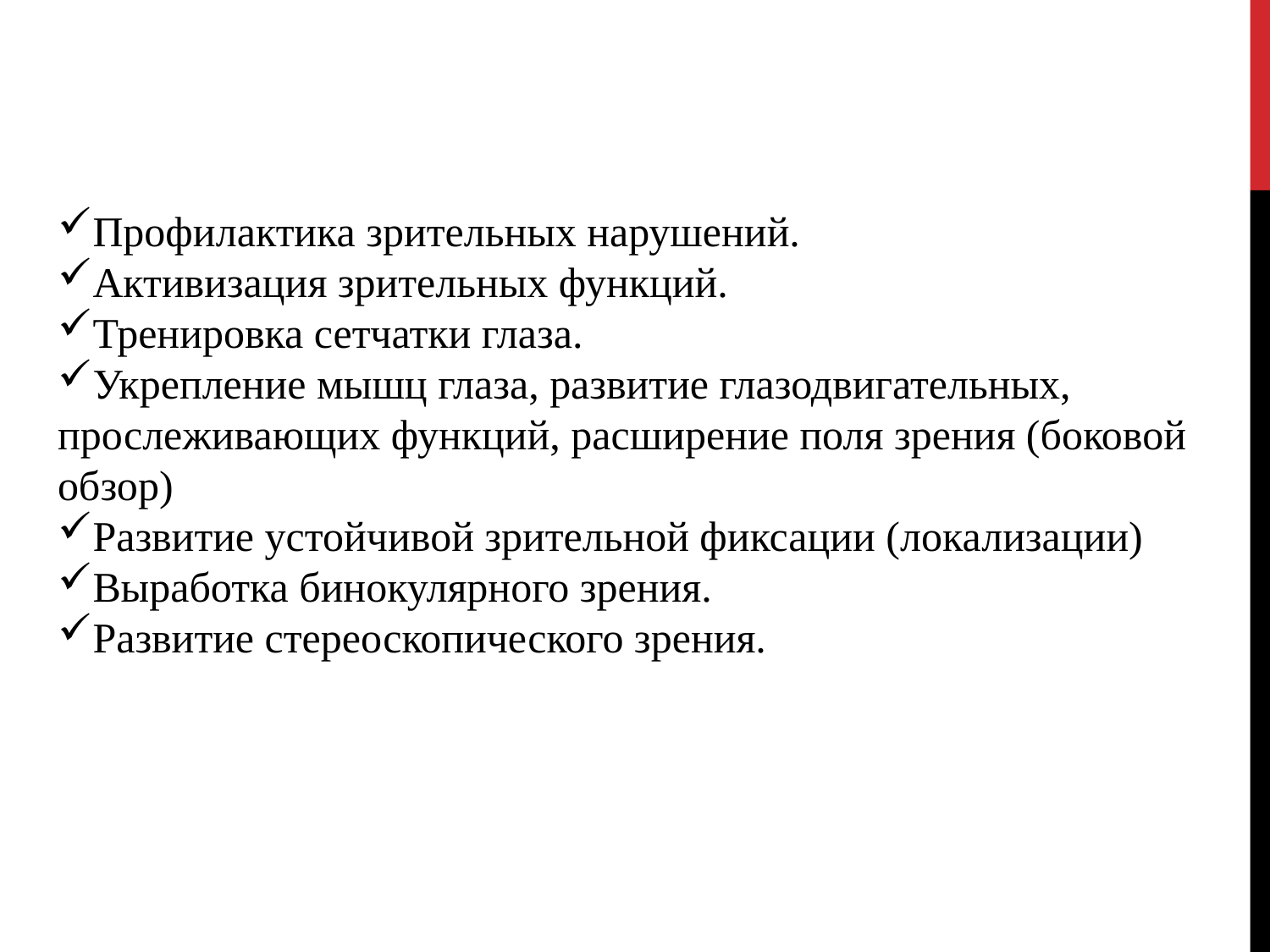

Профилактика зрительных нарушений.
Активизация зрительных функций.
Тренировка сетчатки глаза.
Укрепление мышц глаза, развитие глазодвигательных, прослеживающих функций, расширение поля зрения (боковой обзор)
Развитие устойчивой зрительной фиксации (локализации)
Выработка бинокулярного зрения.
Развитие стереоскопического зрения.